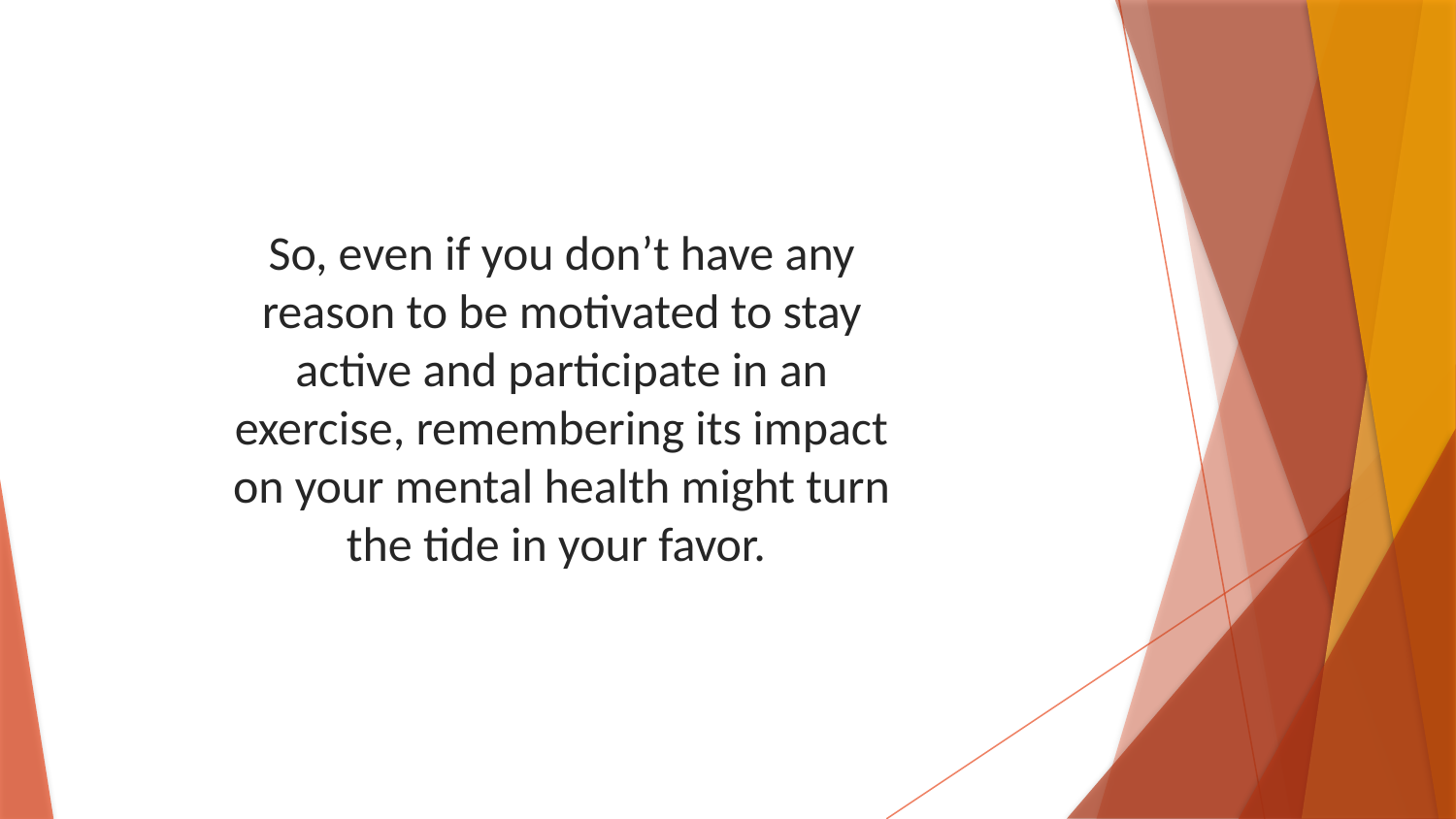

So, even if you don’t have any reason to be motivated to stay active and participate in an exercise, remembering its impact on your mental health might turn the tide in your favor.